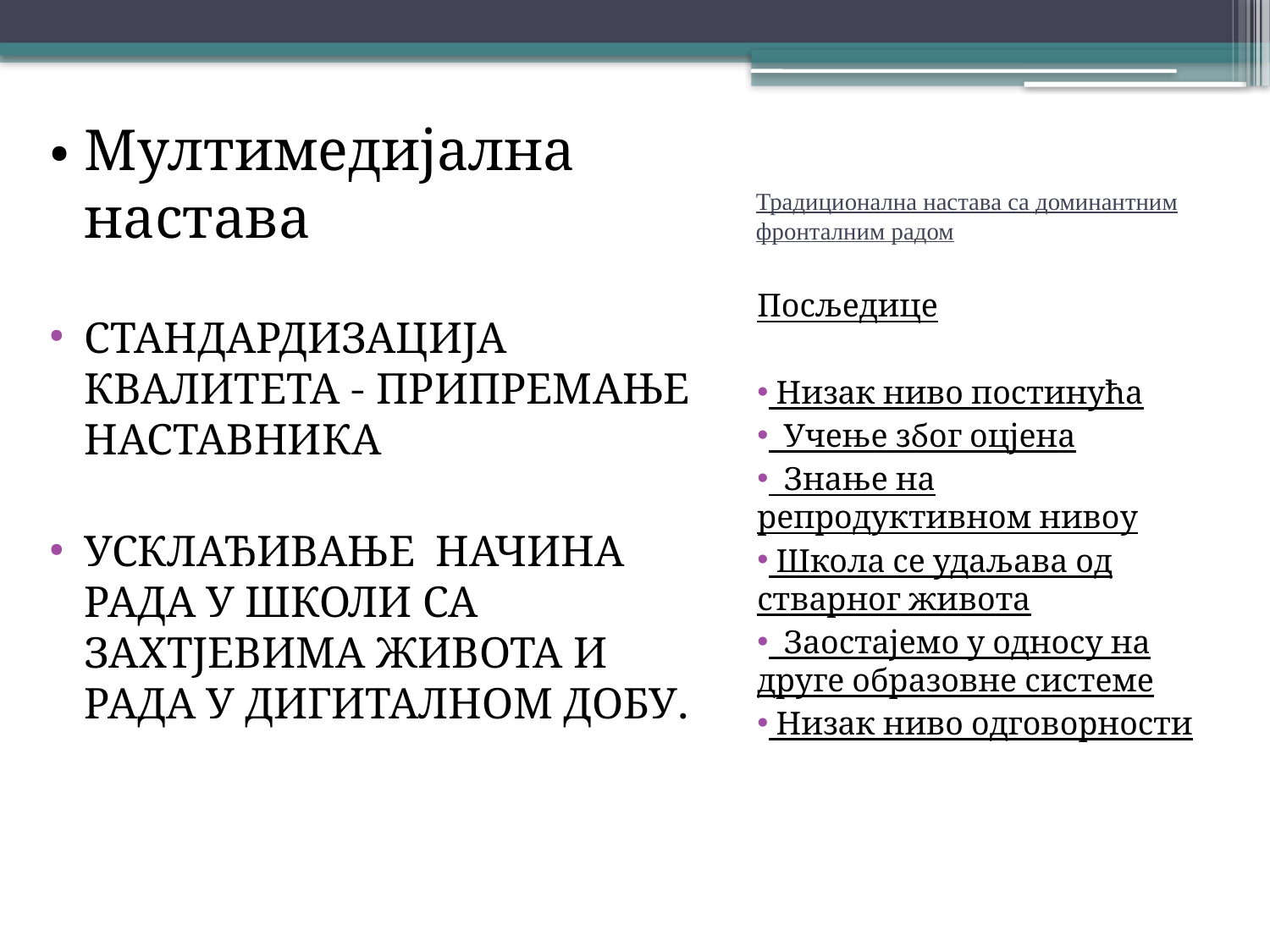

• Мултимедијална настава

СТАНДАРДИЗАЦИЈА КВАЛИТЕТА - ПРИПРЕМАЊЕ НАСТАВНИКА

УСКЛАЂИВАЊЕ  НАЧИНА РАДА У ШКОЛИ СА ЗАХТЈЕВИМА ЖИВОТА И РАДА У ДИГИТАЛНОМ ДОБУ.
# Традиционална настава са доминантним фронталним радом
Посљедице

 Низак ниво постинућа
  Учење због оцјена
  Знање на репродуктивном нивоу
 Школа се удаљава од стварног живота
  Заостајемо у односу на друге образовне системе
 Низак ниво одговорности